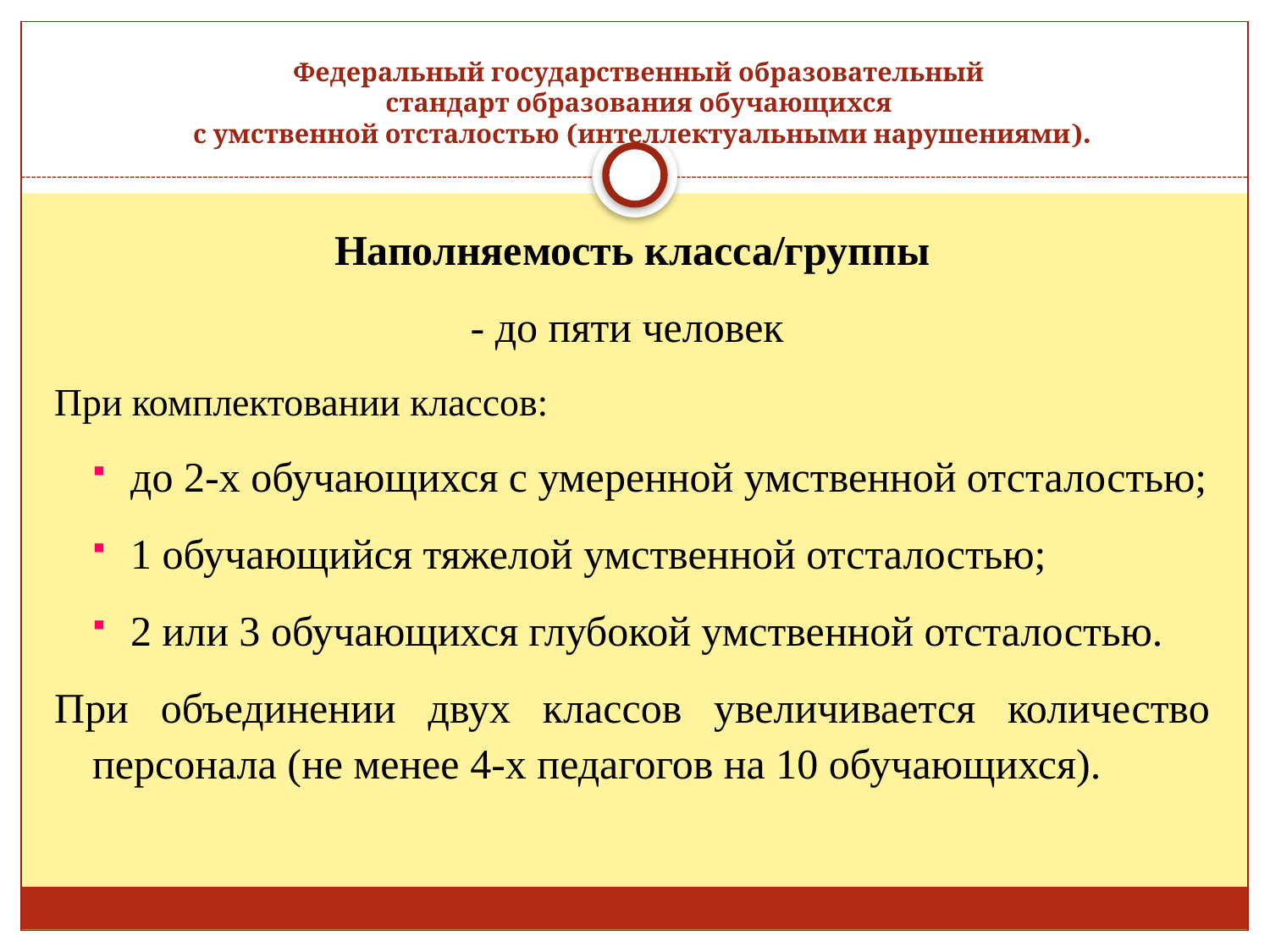

# Федеральный государственный образовательный стандарт образования обучающихся с умственной отсталостью (интеллектуальными нарушениями).
Наполняемость класса/группы
- до пяти человек
При комплектовании классов:
до 2-х обучающихся с умеренной умственной отсталостью;
1 обучающийся тяжелой умственной отсталостью;
2 или 3 обучающихся глубокой умственной отсталостью.
При объединении двух классов увеличивается количество персонала (не менее 4-х педагогов на 10 обучающихся).